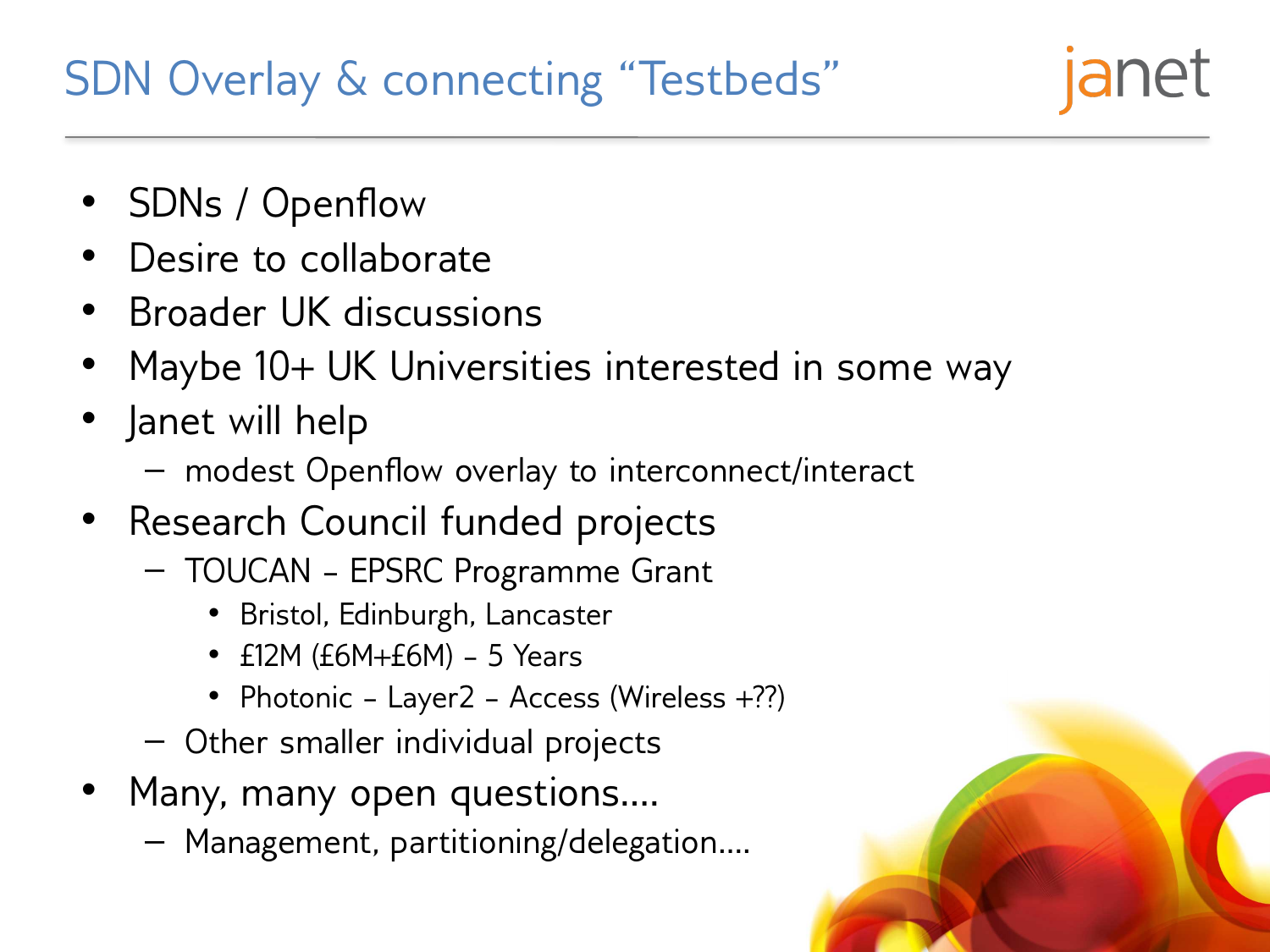

# SDN Overlay & connecting “Testbeds”
SDNs / Openflow
Desire to collaborate
Broader UK discussions
Maybe 10+ UK Universities interested in some way
Janet will help
modest Openflow overlay to interconnect/interact
Research Council funded projects
TOUCAN – EPSRC Programme Grant
Bristol, Edinburgh, Lancaster
£12M (£6M+£6M) – 5 Years
Photonic – Layer2 – Access (Wireless +??)
Other smaller individual projects
Many, many open questions….
Management, partitioning/delegation….